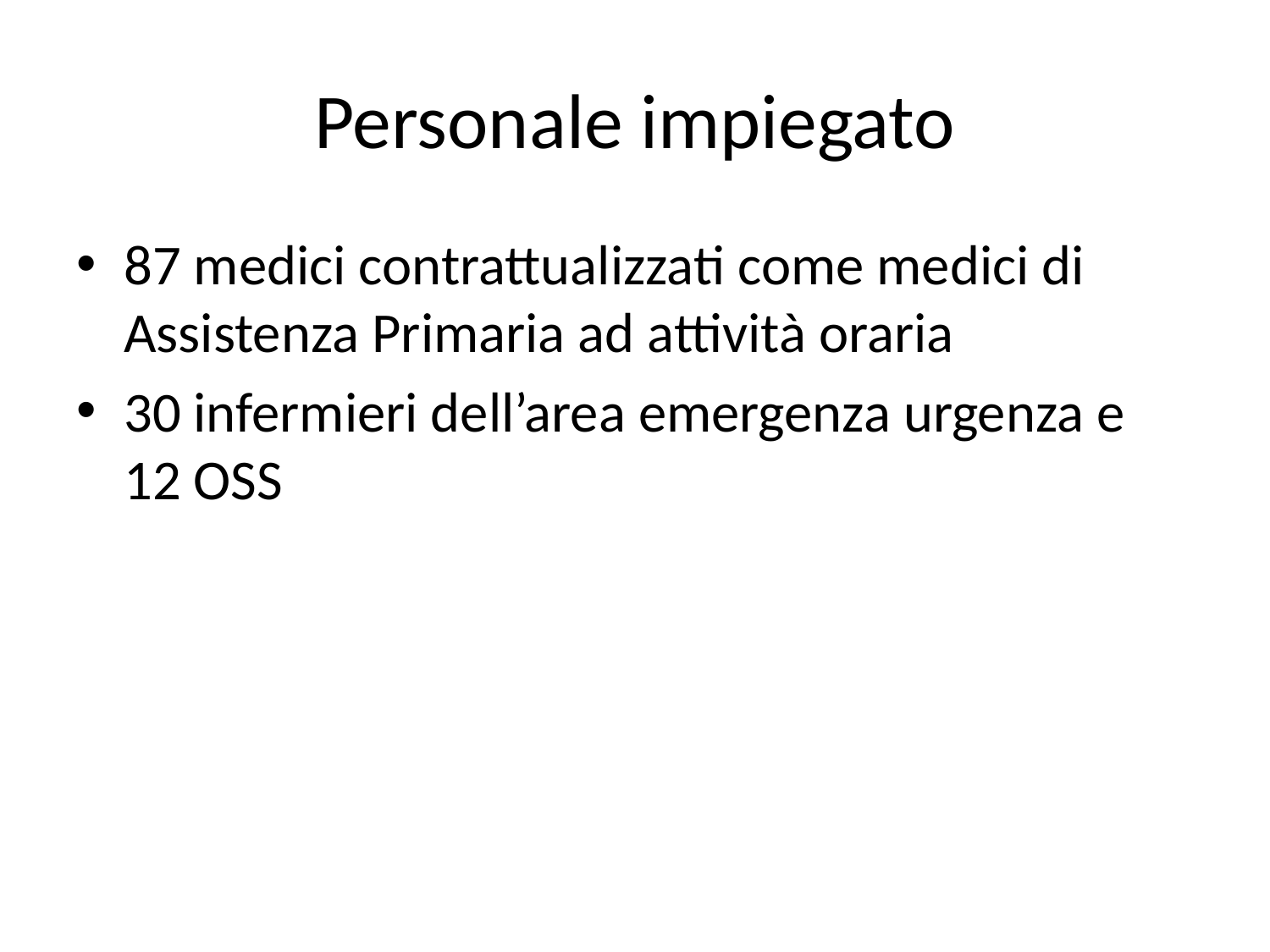

# Personale impiegato
87 medici contrattualizzati come medici di Assistenza Primaria ad attività oraria
30 infermieri dell’area emergenza urgenza e 12 OSS